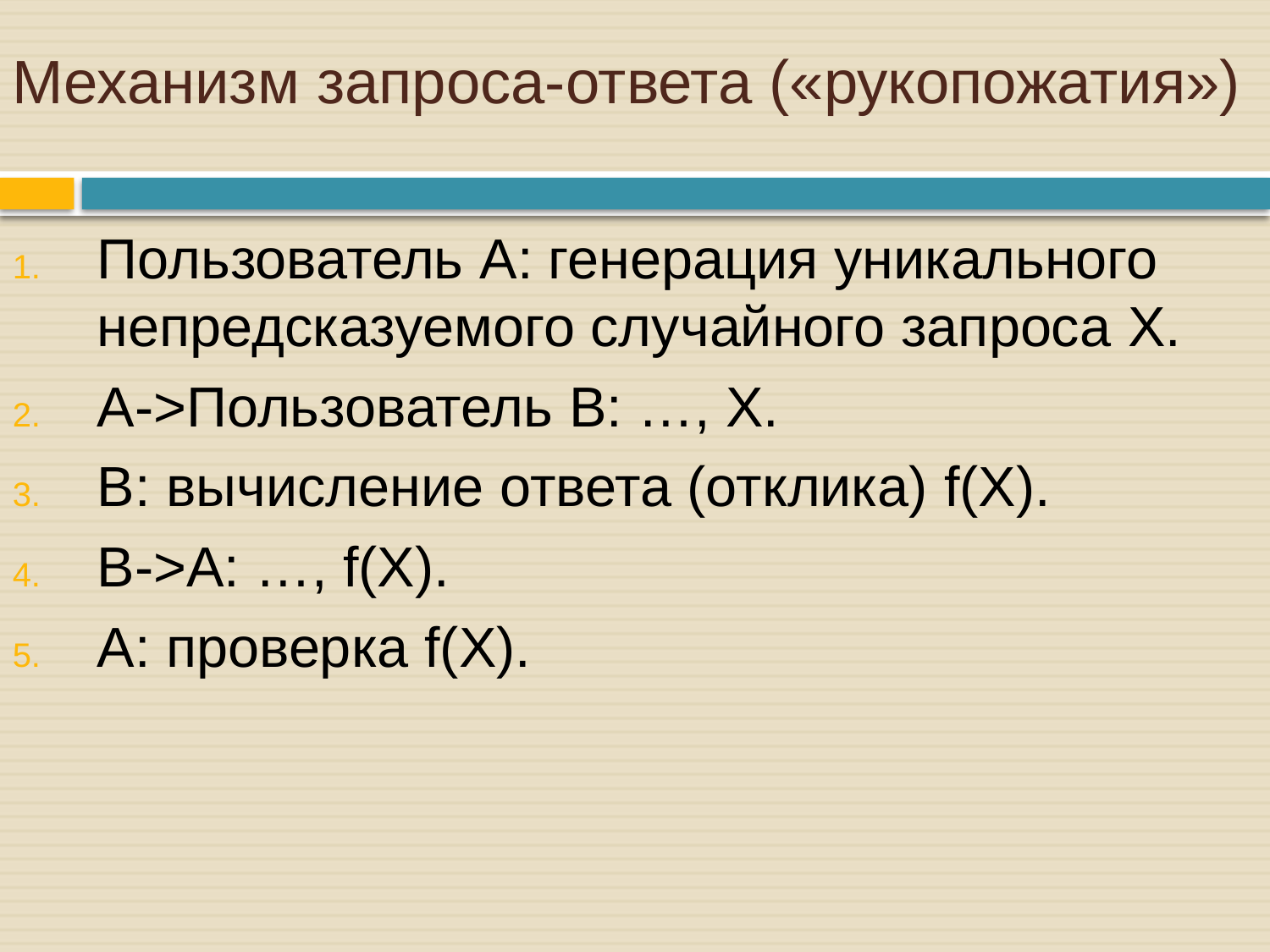

# Механизм запроса-ответа («рукопожатия»)
Пользователь A: генерация уникального непредсказуемого случайного запроса X.
A->Пользователь B: …, X.
B: вычисление ответа (отклика) f(X).
B->A: …, f(X).
A: проверка f(X).